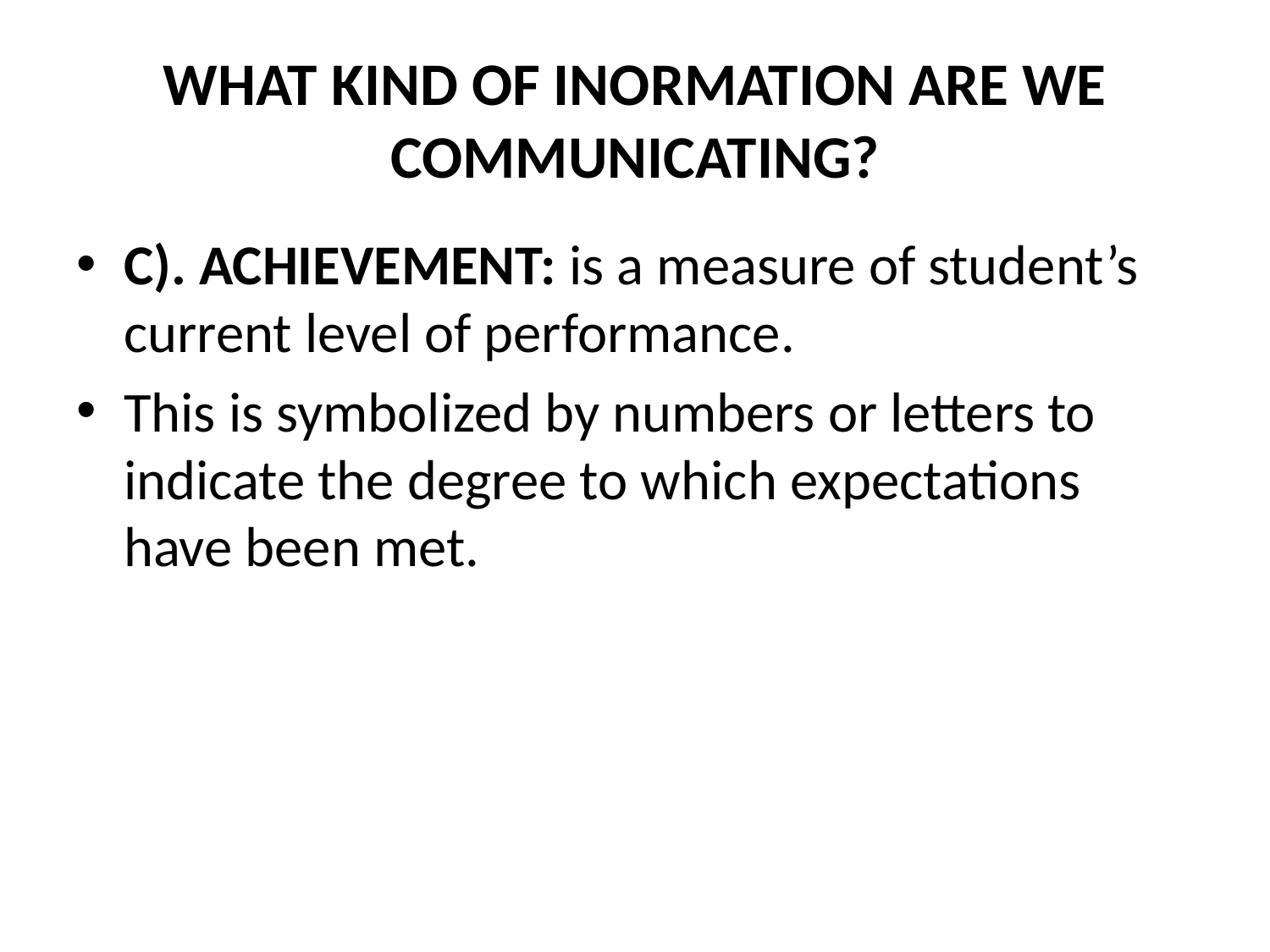

# WHAT KIND OF INORMATION ARE WE COMMUNICATING?
C). ACHIEVEMENT: is a measure of student’s current level of performance.
This is symbolized by numbers or letters to indicate the degree to which expectations have been met.